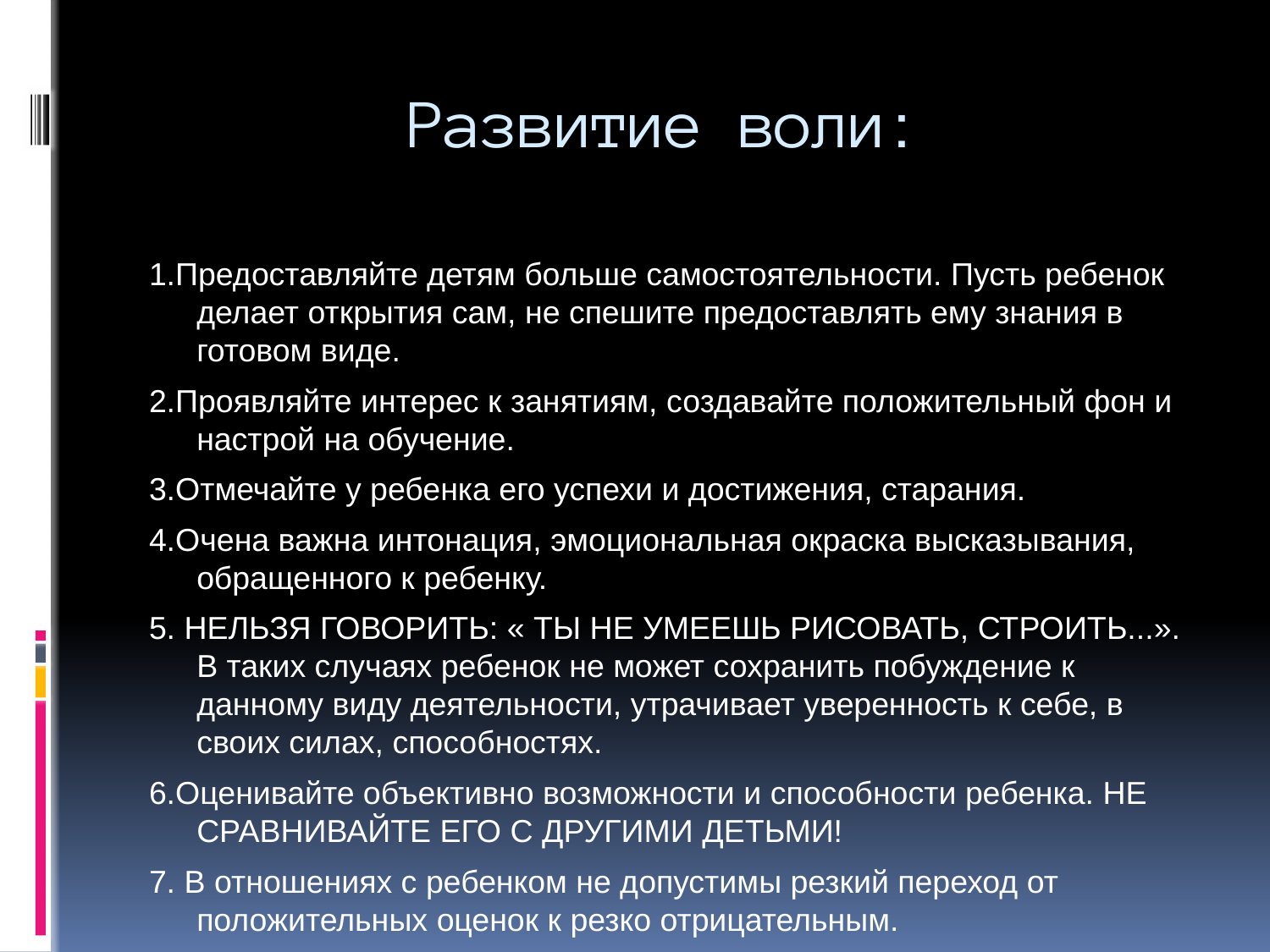

# Развитие воли:
1.Предоставляйте детям больше самостоятельности. Пусть ребенок делает открытия сам, не спешите предоставлять ему знания в готовом виде.
2.Проявляйте интерес к занятиям, создавайте положительный фон и настрой на обучение.
3.Отмечайте у ребенка его успехи и достижения, старания.
4.Очена важна интонация, эмоциональная окраска высказывания, обращенного к ребенку.
5. НЕЛЬЗЯ ГОВОРИТЬ: « ТЫ НЕ УМЕЕШЬ РИСОВАТЬ, СТРОИТЬ...». В таких случаях ребенок не может сохранить побуждение к данному виду деятельности, утрачивает уверенность к себе, в своих силах, способностях.
6.Оценивайте объективно возможности и способности ребенка. НЕ СРАВНИВАЙТЕ ЕГО С ДРУГИМИ ДЕТЬМИ!
7. В отношениях с ребенком не допустимы резкий переход от положительных оценок к резко отрицательным.